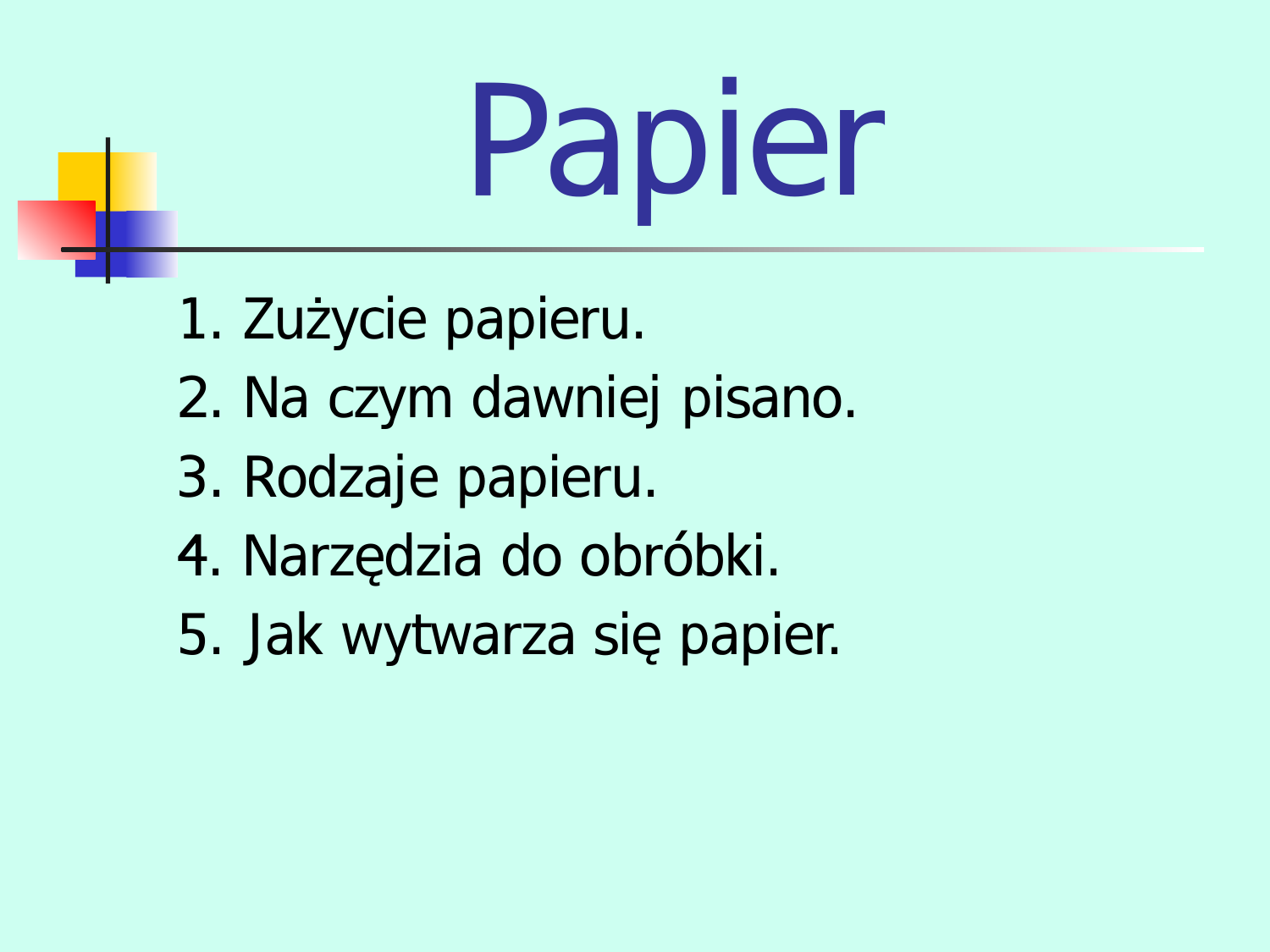

# Papier
1. Zużycie papieru.
2. Na czym dawniej pisano.
3. Rodzaje papieru.
4. Narzędzia do obróbki.
5. Jak wytwarza się papier.